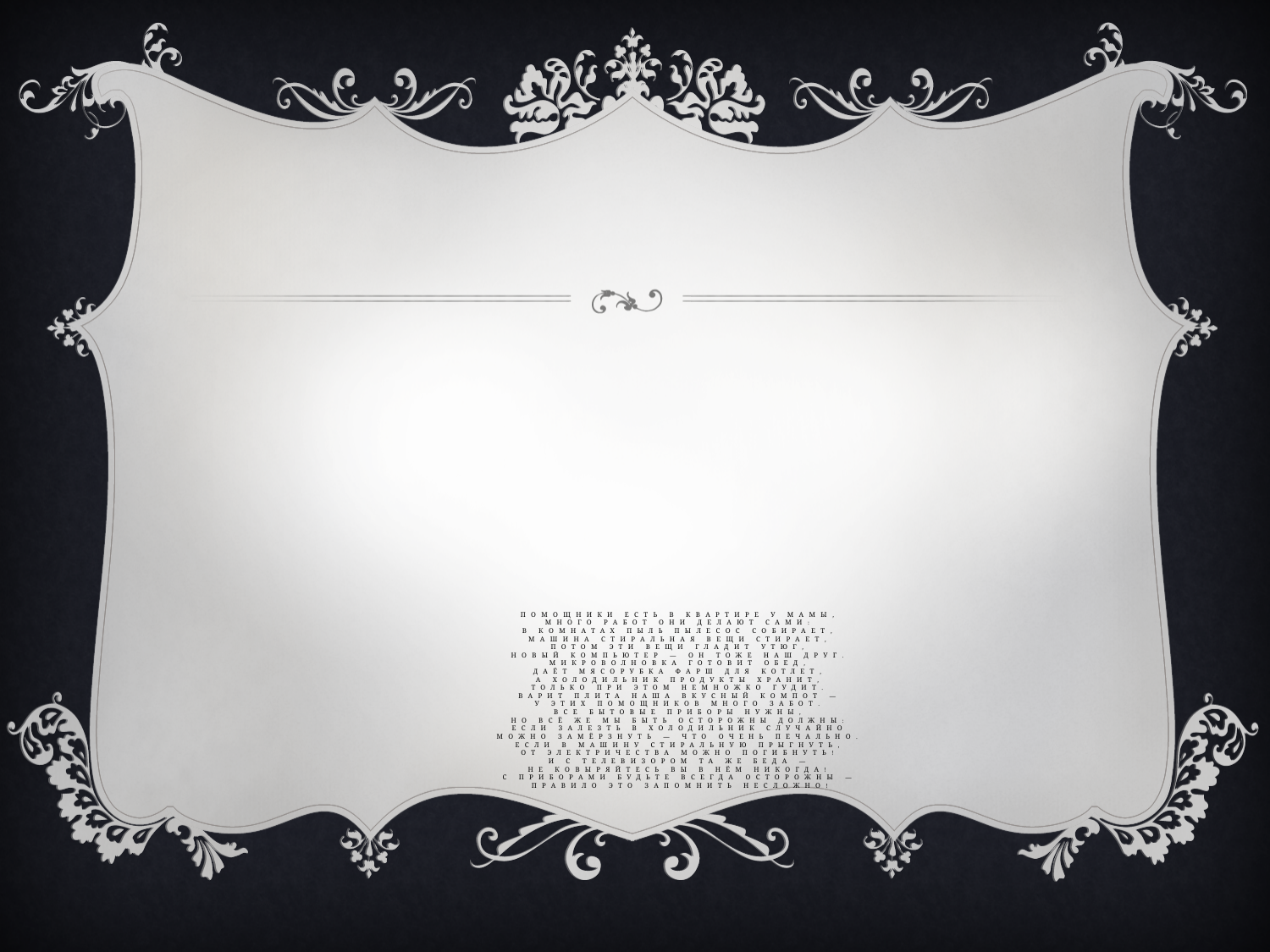

# Помощники есть в квартире у мамы, Много работ они делают сами: В комнатах пыль пылесос собирает, Машина стиральная вещи стирает, Потом эти вещи гладит утюг, Новый компьютер — он тоже наш друг. Микроволновка готовит обед, Даёт мясорубка фарш для котлет, А холодильник продукты хранит, Только при этом немножко гудит. Варит плита наша вкусный компот — У этих помощников много забот. Все бытовые приборы нужны, Но всё же мы быть осторожны должны: Если залезть в холодильник случайно Можно замёрзнуть — что очень печально. Если в машину стиральную прыгнуть, От электричества можно погибнуть! И с телевизором та же беда — Не ковыряйтесь вы в нём никогда! С приборами будьте всегда осторожны — Правило это запомнить несложно!